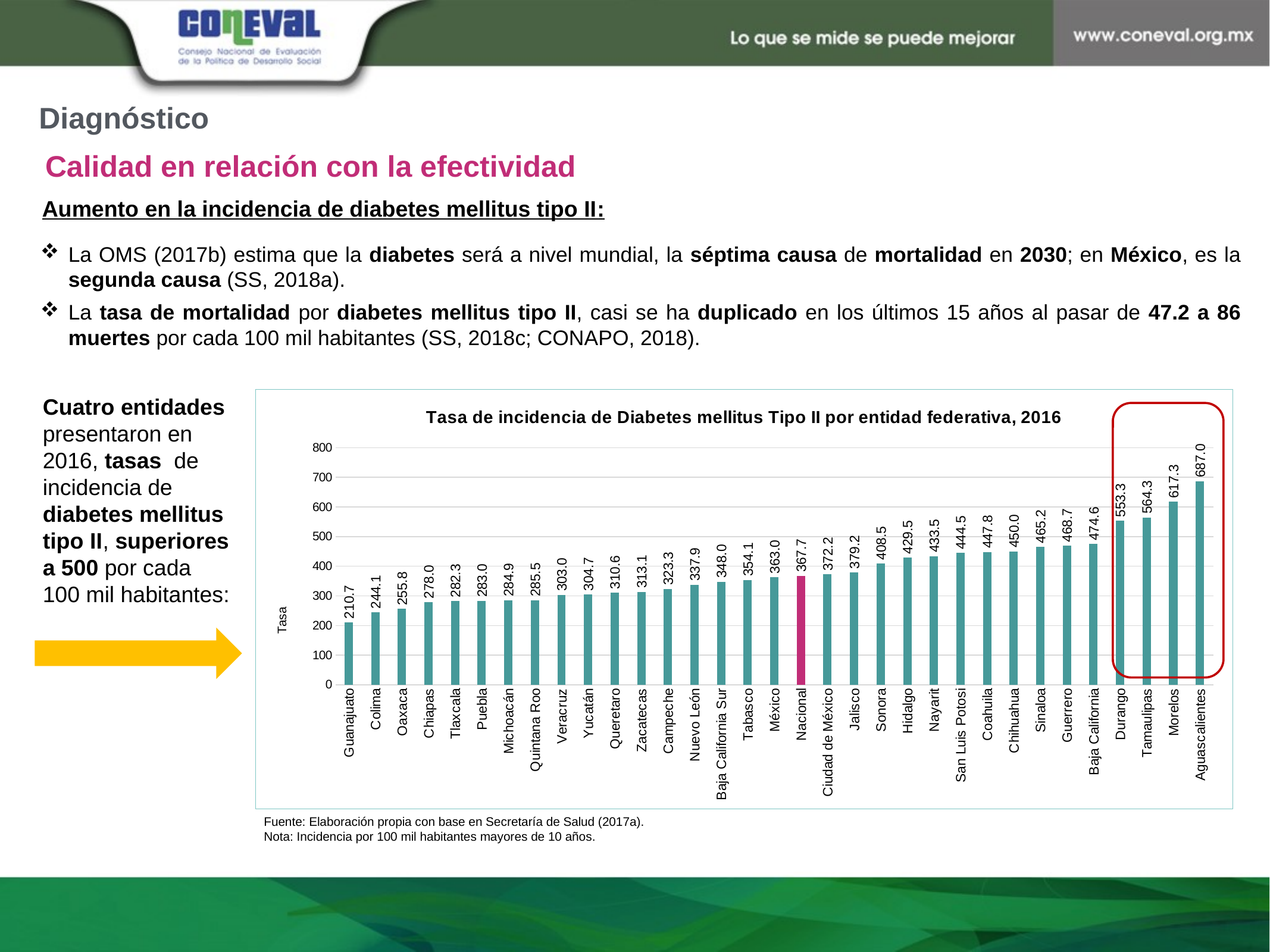

Diagnóstico
Calidad en relación con la efectividad
Aumento en la incidencia de diabetes mellitus tipo II:
La OMS (2017b) estima que la diabetes será a nivel mundial, la séptima causa de mortalidad en 2030; en México, es la segunda causa (SS, 2018a).
La tasa de mortalidad por diabetes mellitus tipo II, casi se ha duplicado en los últimos 15 años al pasar de 47.2 a 86 muertes por cada 100 mil habitantes (SS, 2018c; CONAPO, 2018).
Cuatro entidades presentaron en 2016, tasas  de incidencia de diabetes mellitus tipo II, superiores a 500 por cada 100 mil habitantes:

### Chart: Tasa de incidencia de Diabetes mellitus Tipo II por entidad federativa, 2016

| Category |  |
|---|---|
| Guanajuato | 210.73 |
| Colima | 244.12 |
| Oaxaca | 255.83 |
| Chiapas | 278.04 |
| Tlaxcala | 282.26 |
| Puebla | 282.96 |
| Michoacán | 284.86 |
| Quintana Roo | 285.45 |
| Veracruz | 303.03 |
| Yucatán | 304.73 |
| Queretaro | 310.57 |
| Zacatecas | 313.13 |
| Campeche | 323.32 |
| Nuevo León | 337.85 |
| Baja California Sur | 347.98 |
| Tabasco | 354.05 |
| México | 362.99 |
| Nacional | 367.72 |
| Ciudad de México | 372.17 |
| Jalisco | 379.24 |
| Sonora | 408.45 |
| Hidalgo | 429.45 |
| Nayarit | 433.52 |
| San Luis Potosi | 444.5 |
| Coahuila | 447.75 |
| Chihuahua | 449.97 |
| Sinaloa | 465.21 |
| Guerrero | 468.66 |
| Baja California | 474.62 |
| Durango | 553.33 |
| Tamaulipas | 564.28 |
| Morelos | 617.26 |
| Aguascalientes | 686.98 |

Fuente: Elaboración propia con base en Secretaría de Salud (2017a).
Nota: Incidencia por 100 mil habitantes mayores de 10 años.